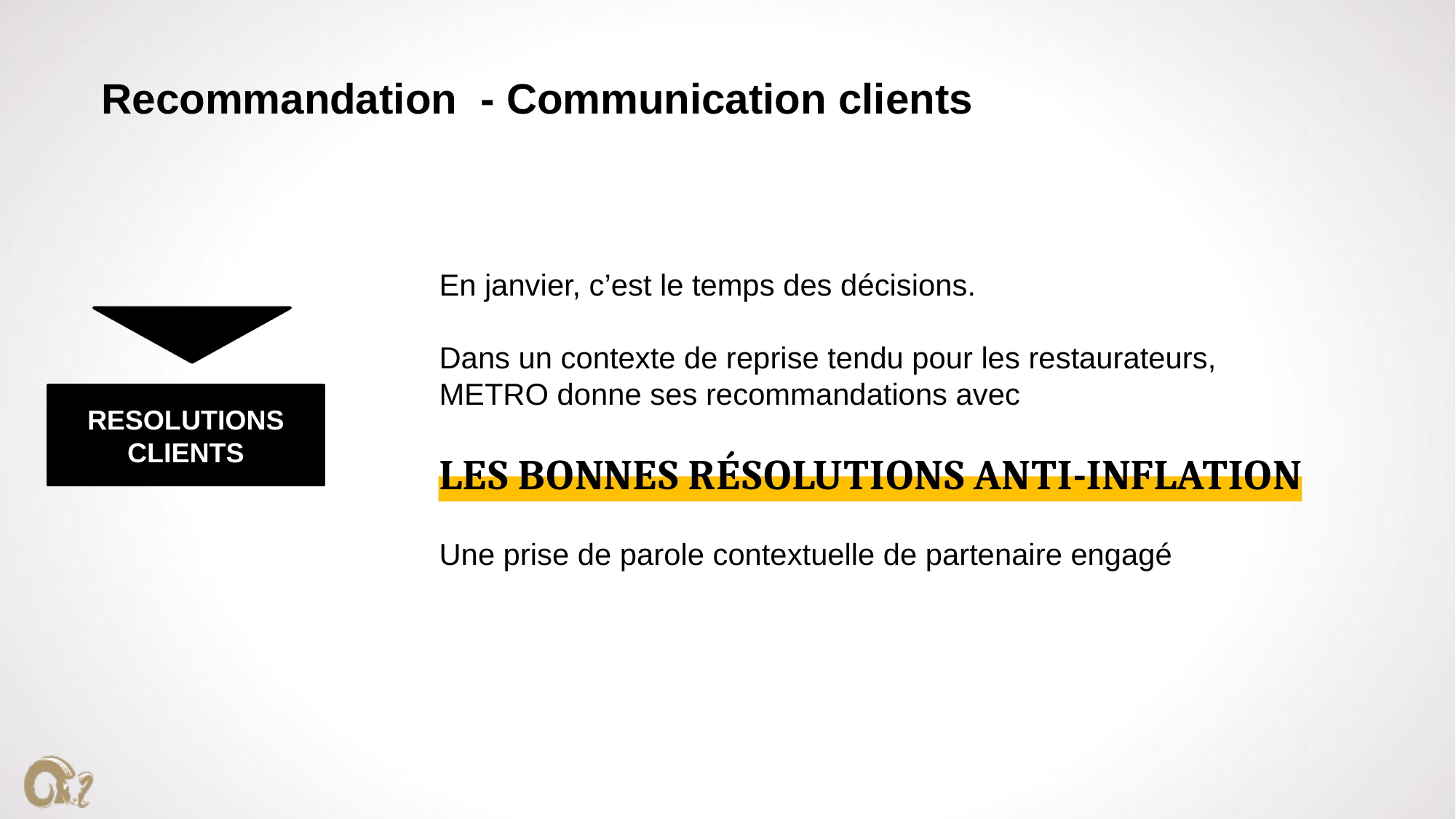

Recommandation  - Communication clients

En janvier, c’est le temps des décisions.
Dans un contexte de reprise tendu pour les restaurateurs,
METRO donne ses recommandations avec
LES BONNES RÉSOLUTIONS ANTI-INFLATION

Une prise de parole contextuelle de partenaire engagé

RESOLUTIONS
CLIENTS